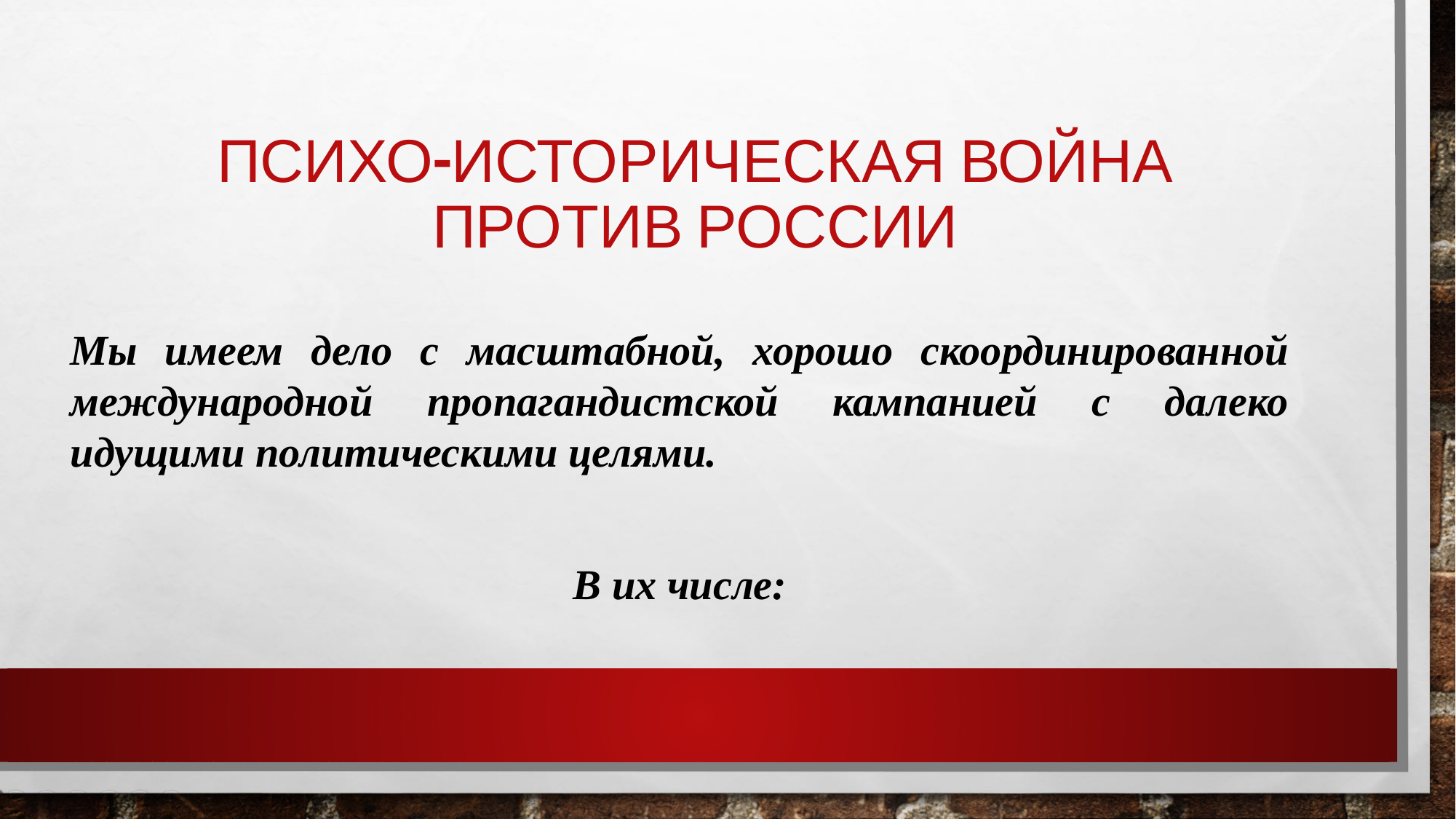

# ПсиХО-Историческая война протИВ России

Мы имеем дело с масштабной, хорошо скоординированной международной пропагандистской кампанией с далеко идущими политическими целями.

В их числе: